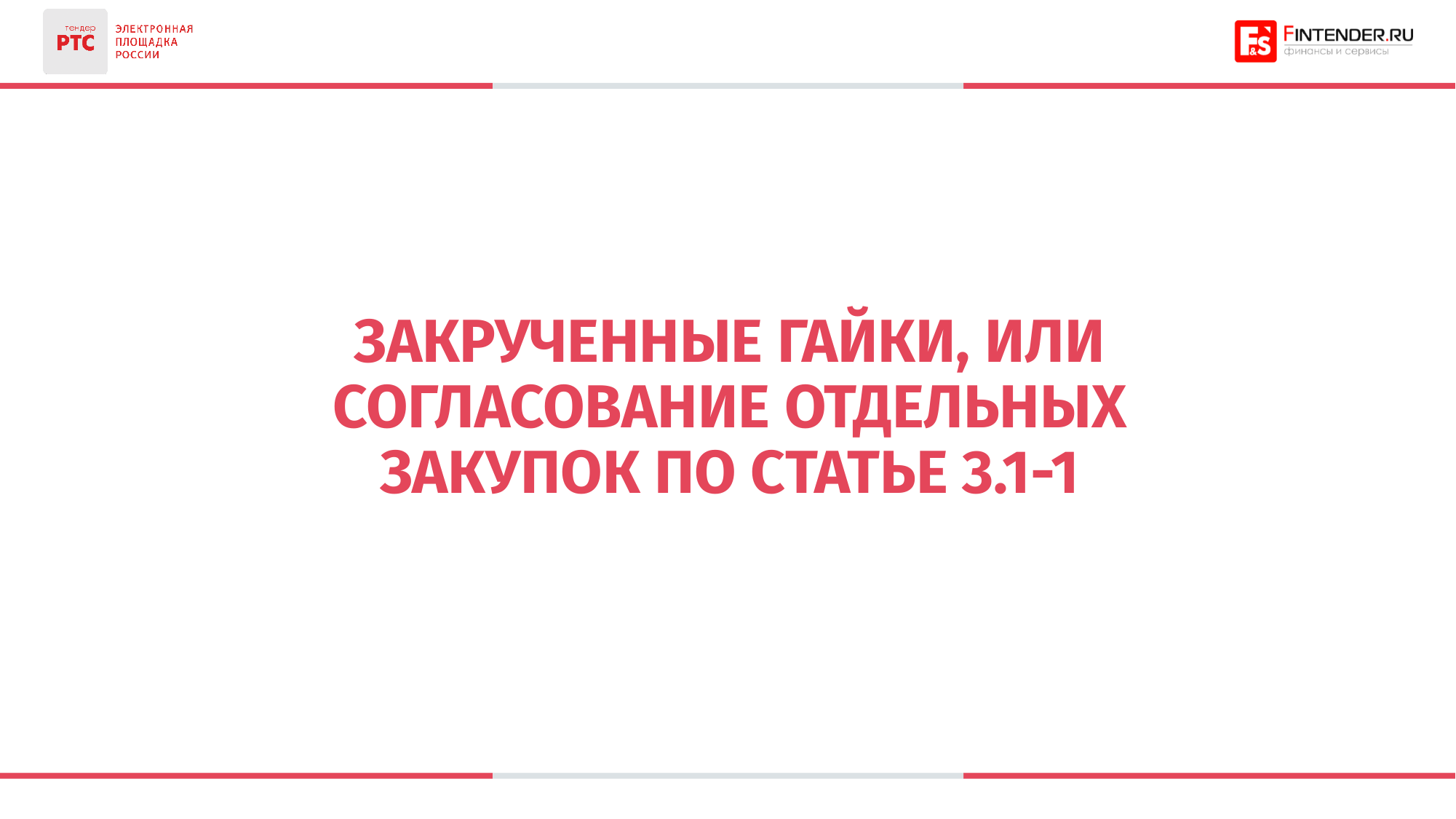

Закрученные гайки, или
Согласование отдельных закупок по статье 3.1-1